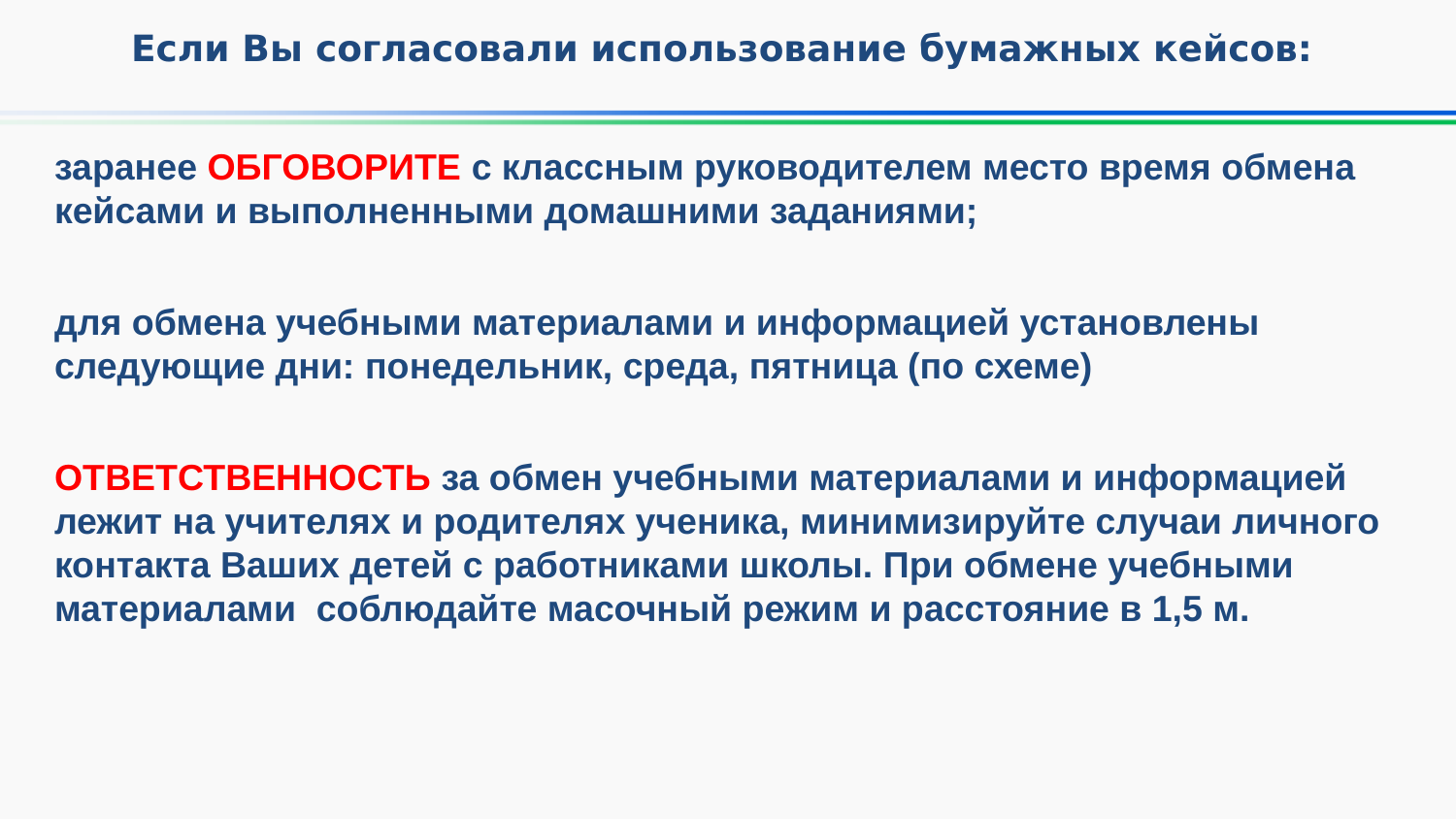

Если Вы согласовали использование бумажных кейсов:
заранее ОБГОВОРИТЕ с классным руководителем место время обмена кейсами и выполненными домашними заданиями;

для обмена учебными материалами и информацией установлены следующие дни: понедельник, среда, пятница (по схеме)

ОТВЕТСТВЕННОСТЬ за обмен учебными материалами и информацией лежит на учителях и родителях ученика, минимизируйте случаи личного контакта Ваших детей с работниками школы. При обмене учебными материалами  соблюдайте масочный режим и расстояние в 1,5 м.